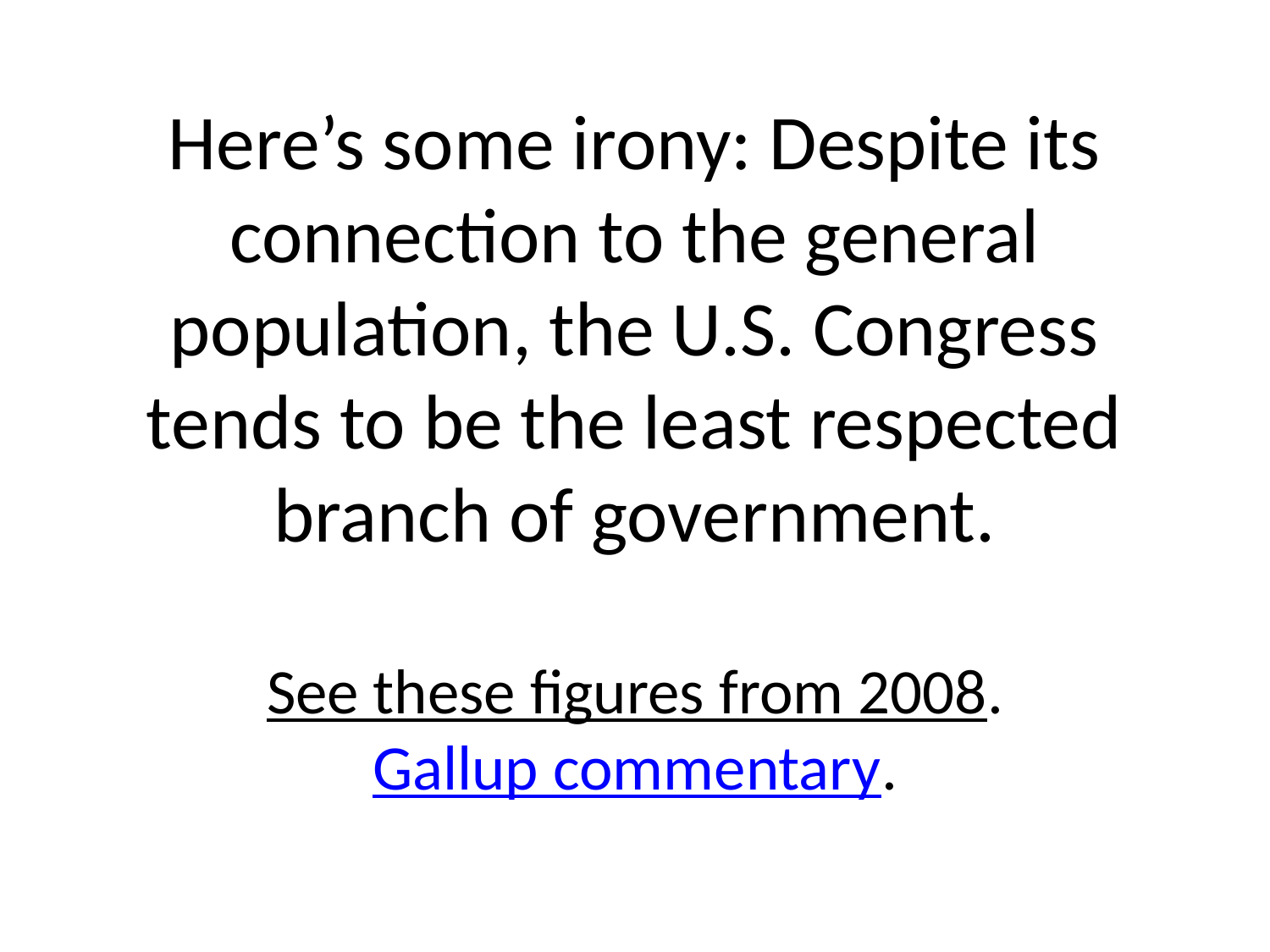

# Here’s some irony: Despite its connection to the general population, the U.S. Congress tends to be the least respected branch of government. See these figures from 2008. Gallup commentary.